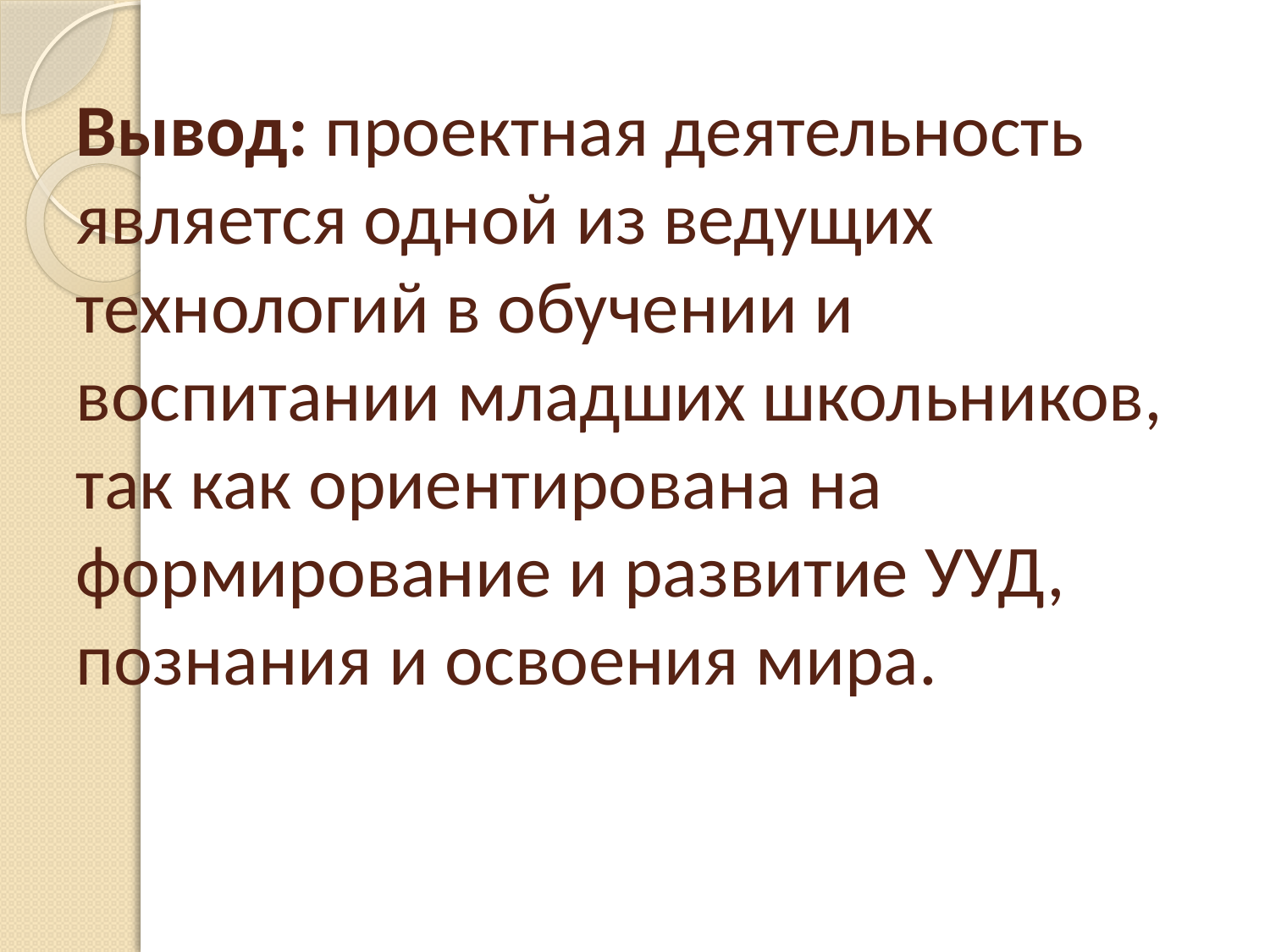

# Вывод: проектная деятельность является одной из ведущих технологий в обучении и воспитании младших школьников, так как ориентирована на формирование и развитие УУД, познания и освоения мира.